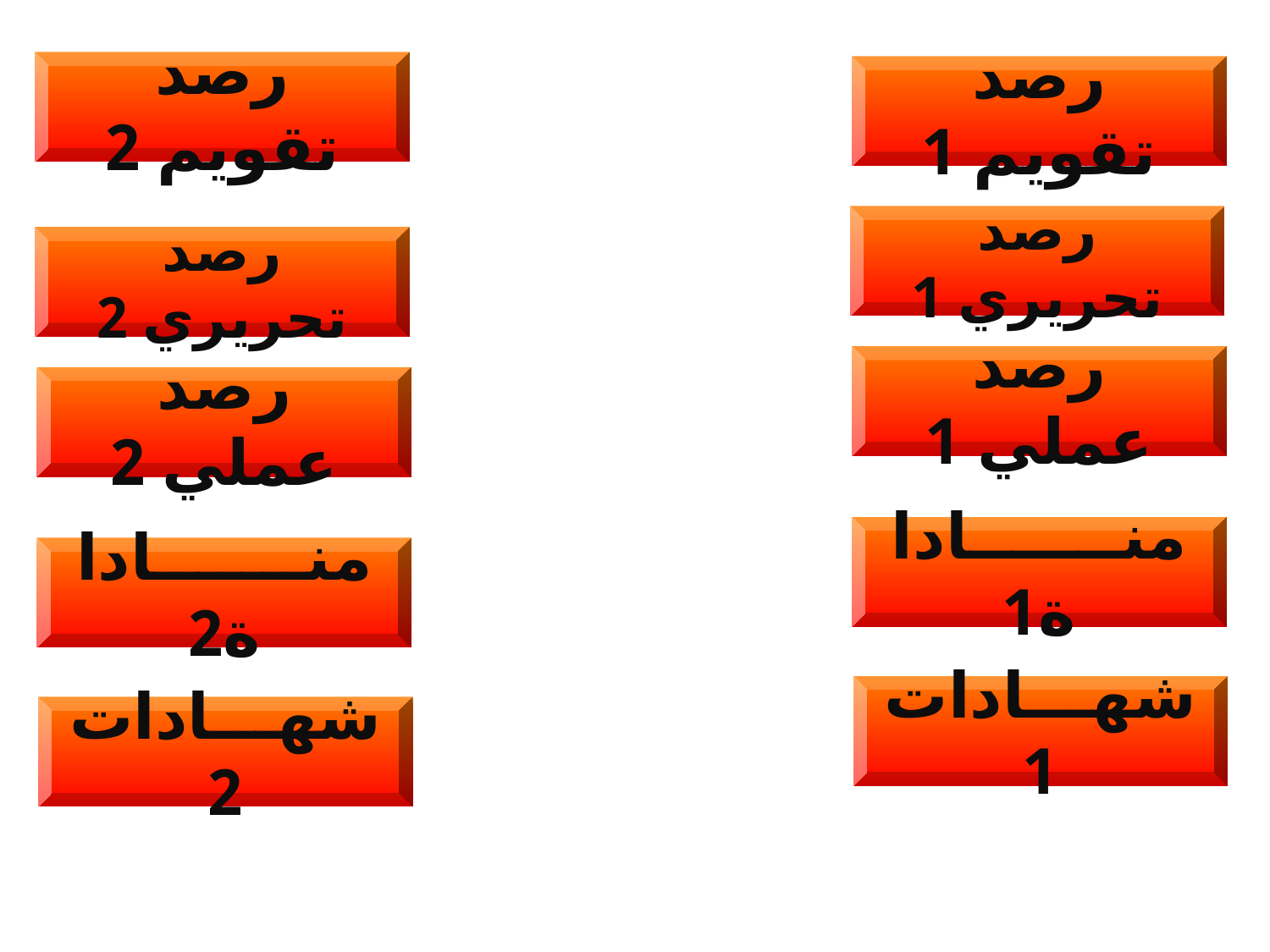

رصد تقويم 2
رصد تقويم 1
رصد تحريري 1
رصد تحريري 2
رصد عملي 1
رصد عملي 2
منـــــــاداة1
منـــــــاداة2
شهـــادات1
شهـــادات2